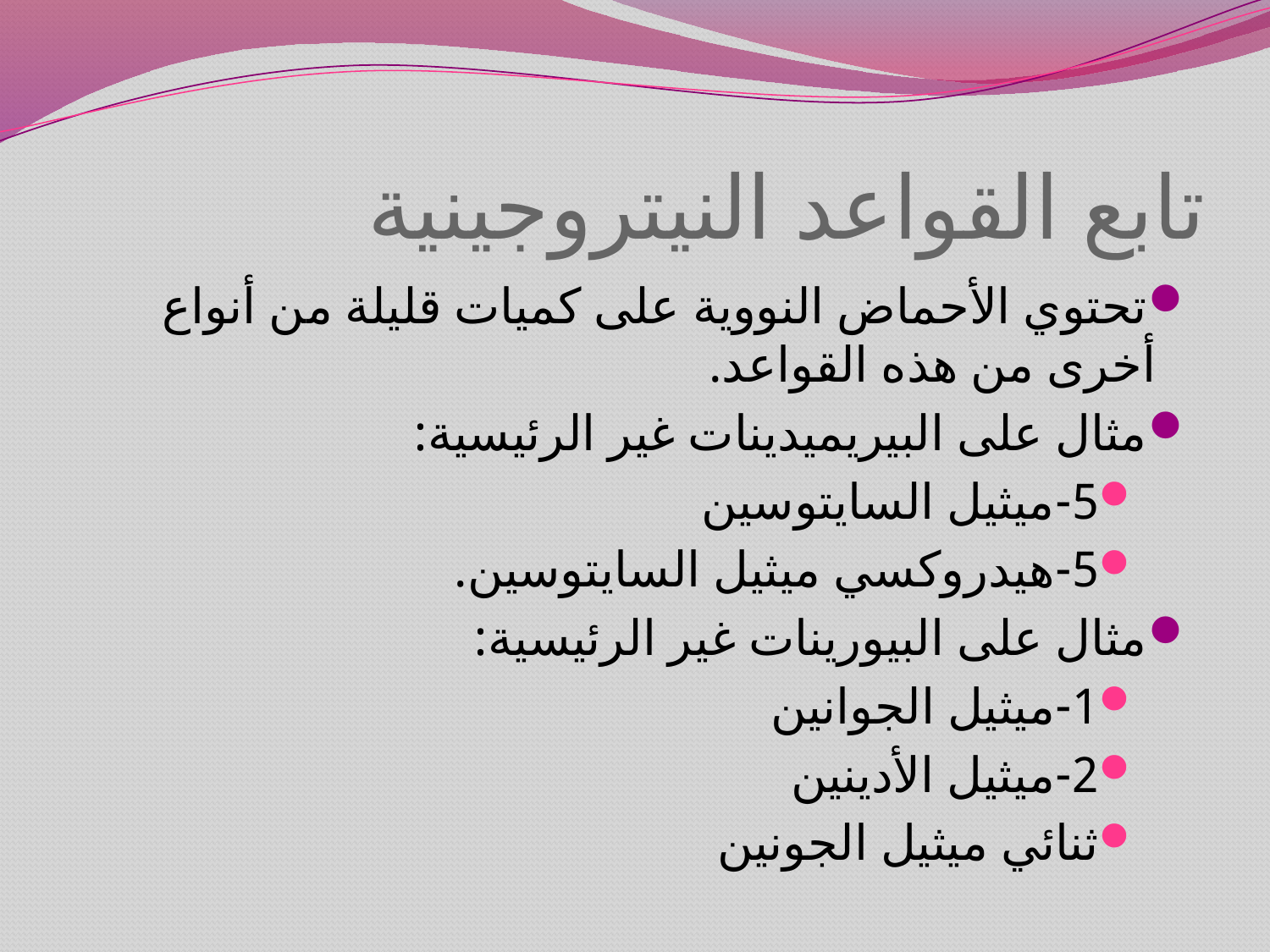

# تابع القواعد النيتروجينية
تحتوي الأحماض النووية على كميات قليلة من أنواع أخرى من هذه القواعد.
مثال على البيريميدينات غير الرئيسية:
5-ميثيل السايتوسين
5-هيدروكسي ميثيل السايتوسين.
مثال على البيورينات غير الرئيسية:
1-ميثيل الجوانين
2-ميثيل الأدينين
ثنائي ميثيل الجونين